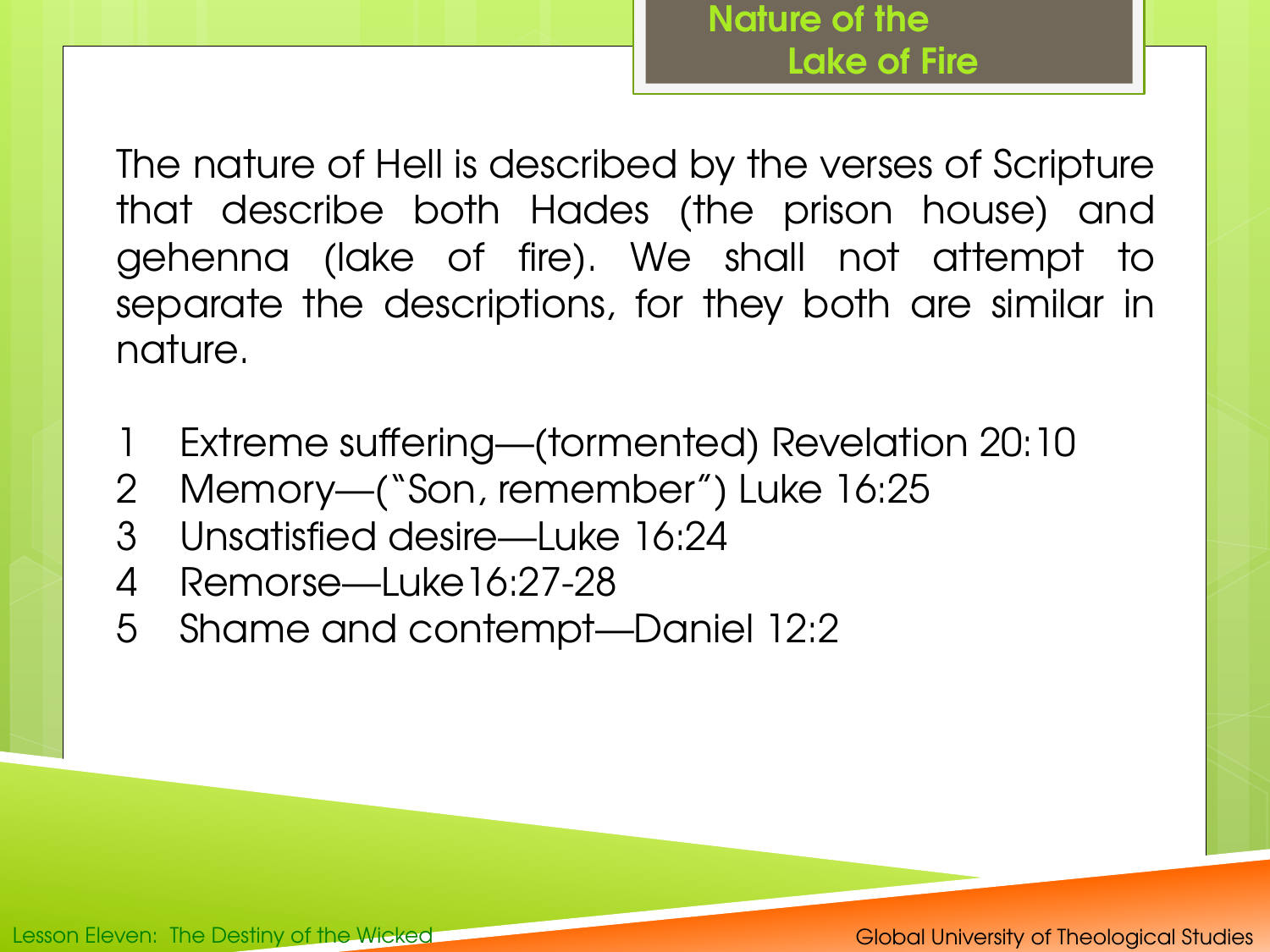

Nature of the              Lake of Fire

The nature of Hell is described by the verses of Scripture that describe both Hades (the prison house) and gehenna (lake of fire). We shall not attempt to separate the descriptions, for they both are similar in nature.

Extreme suffering—(tormented) Revelation 20:10
Memory—(“Son, remember”) Luke 16:25
Unsatisfied desire—Luke 16:24
Remorse—Luke16:27-28
Shame and contempt—Daniel 12:2
Lesson Eleven:  The Destiny of the Wicked
 Global University of Theological Studies